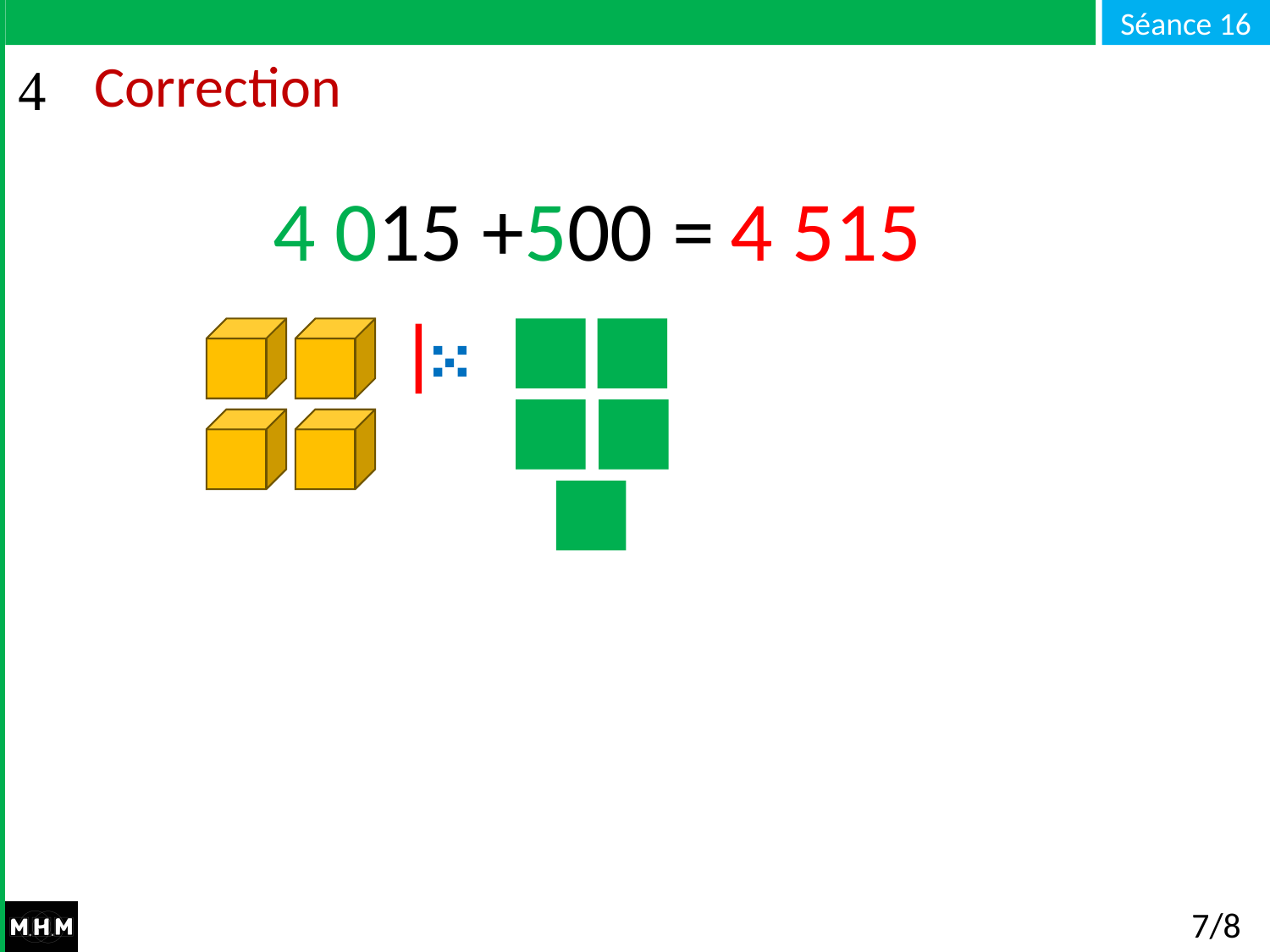

# Correction
4 515
4 015 +500 = …

7/8